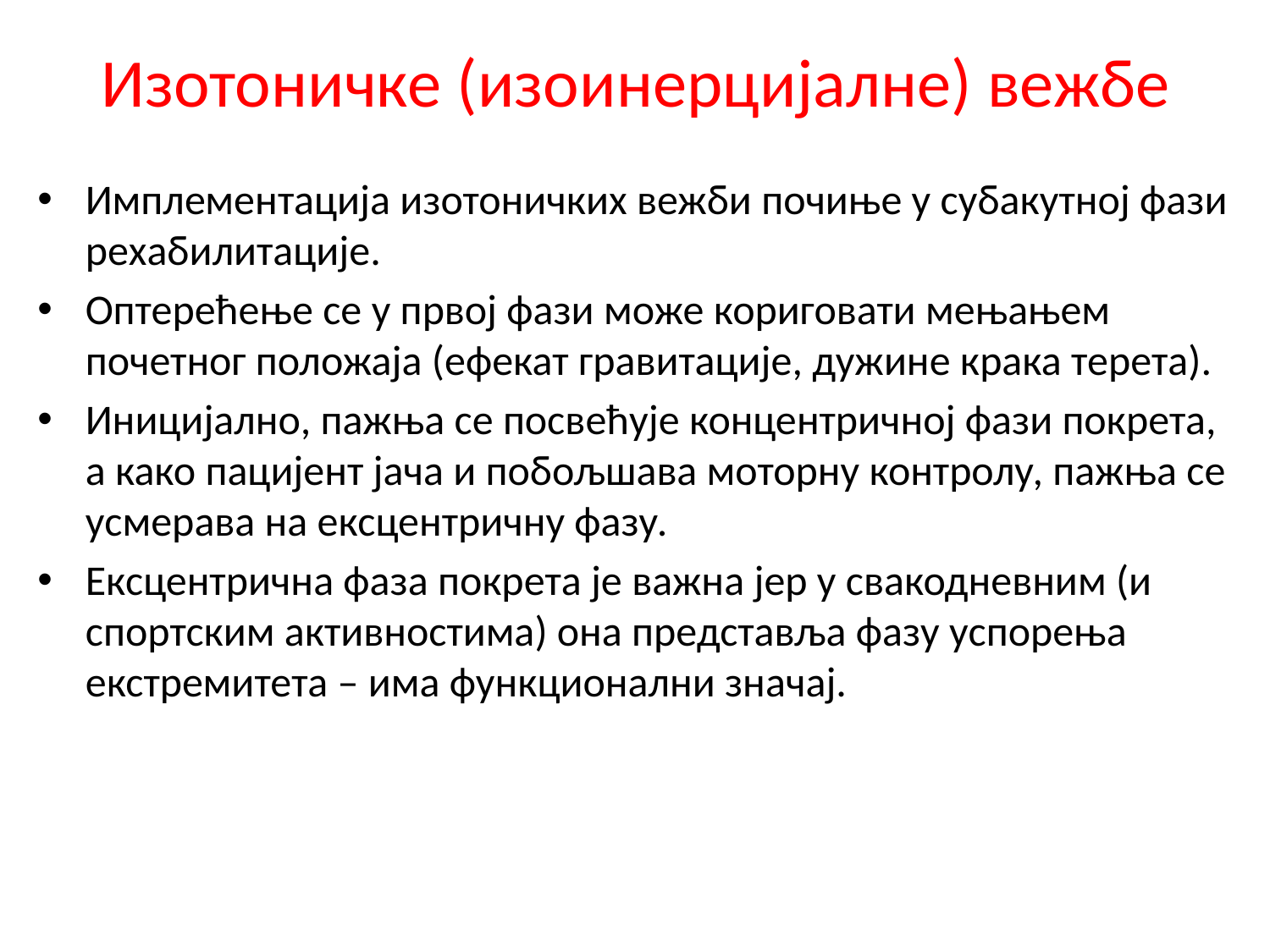

# Изотоничке (изоинерцијалне) вежбе
Имплементација изотоничких вежби почиње у субакутној фази рехабилитације.
Оптерећење се у првој фази може кориговати мењањем почетног положаја (ефекат гравитације, дужине крака терета).
Иницијално, пажња се посвећује концентричној фази покрета, а како пацијент јача и побољшава моторну контролу, пажња се усмерава на ексцентричну фазу.
Ексцентрична фаза покрета је важна јер у свакодневним (и спортским активностима) она представља фазу успорења екстремитета – има функционални значај.